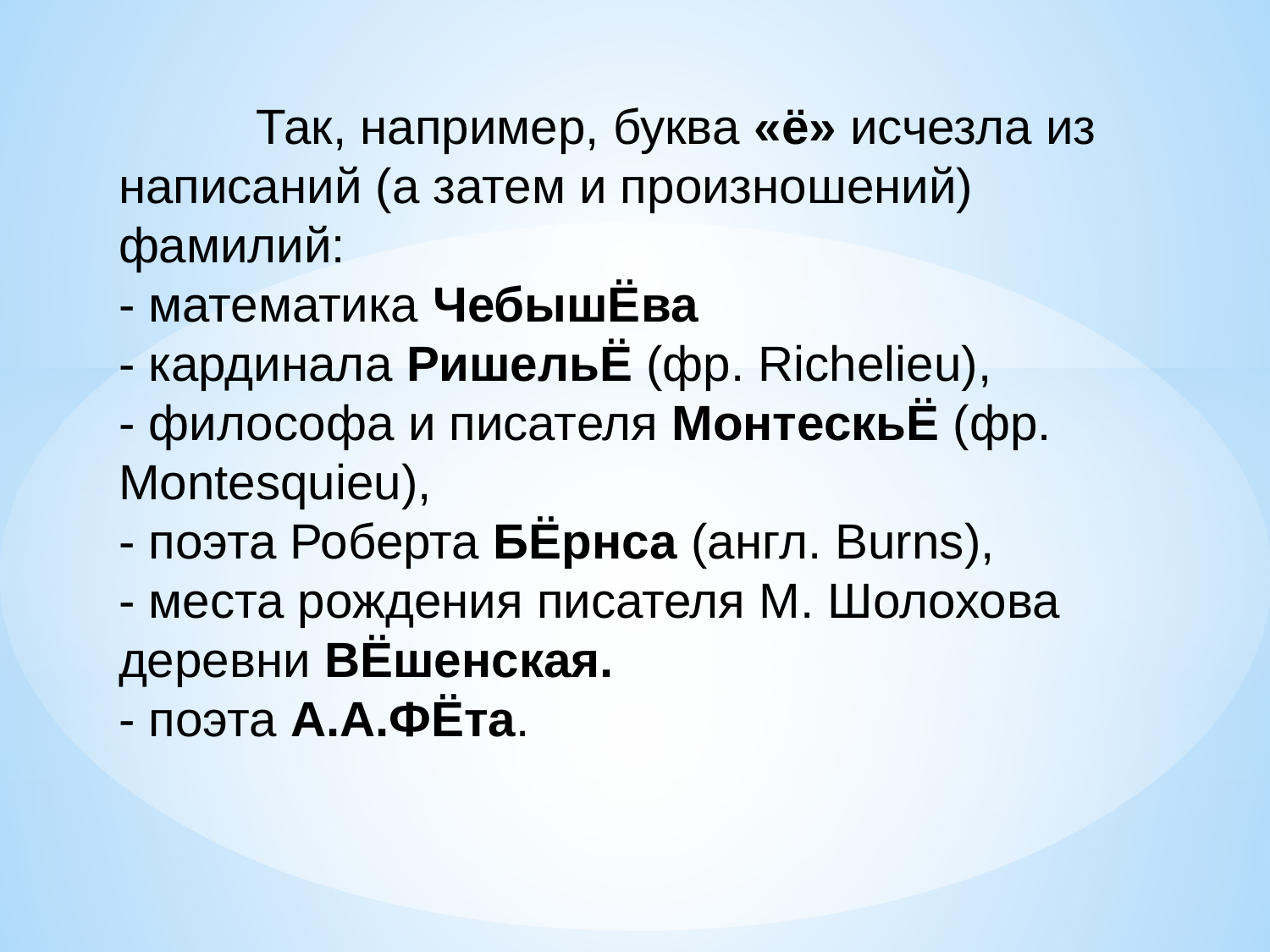

# Так, например, буква «ё» исчезла из написаний (а затем и произношений) фамилий:  - математика ЧебышЁва - кардинала РишельЁ (фр. Richelieu),  - философа и писателя МонтескьЁ (фр. Montesquieu),  - поэта Роберта БЁрнса (англ. Burns), - места рождения писателя М. Шолохова деревни ВЁшенская. - поэта А.А.ФЁта.